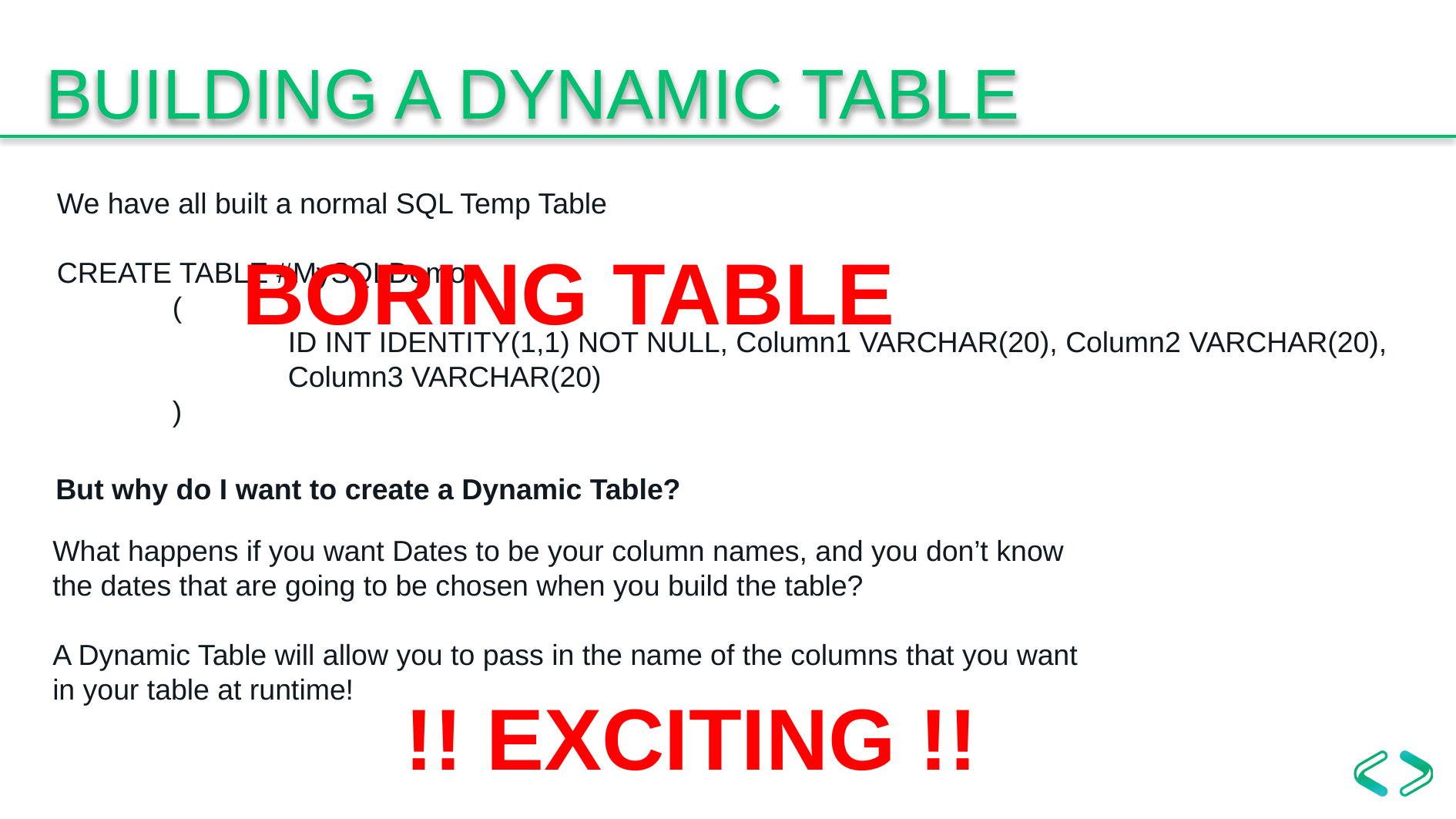

# BUILDING A DYNAMIC TABLE
We have all built a normal SQL Temp Table

CREATE TABLE #MySQLDemo
	(
		ID INT IDENTITY(1,1) NOT NULL, Column1 VARCHAR(20), Column2 VARCHAR(20),
		Column3 VARCHAR(20)
	)

BORING TABLE
But why do I want to create a Dynamic Table?
What happens if you want Dates to be your column names, and you don’t know the dates that are going to be chosen when you build the table?

A Dynamic Table will allow you to pass in the name of the columns that you want in your table at runtime!
!! EXCITING !!